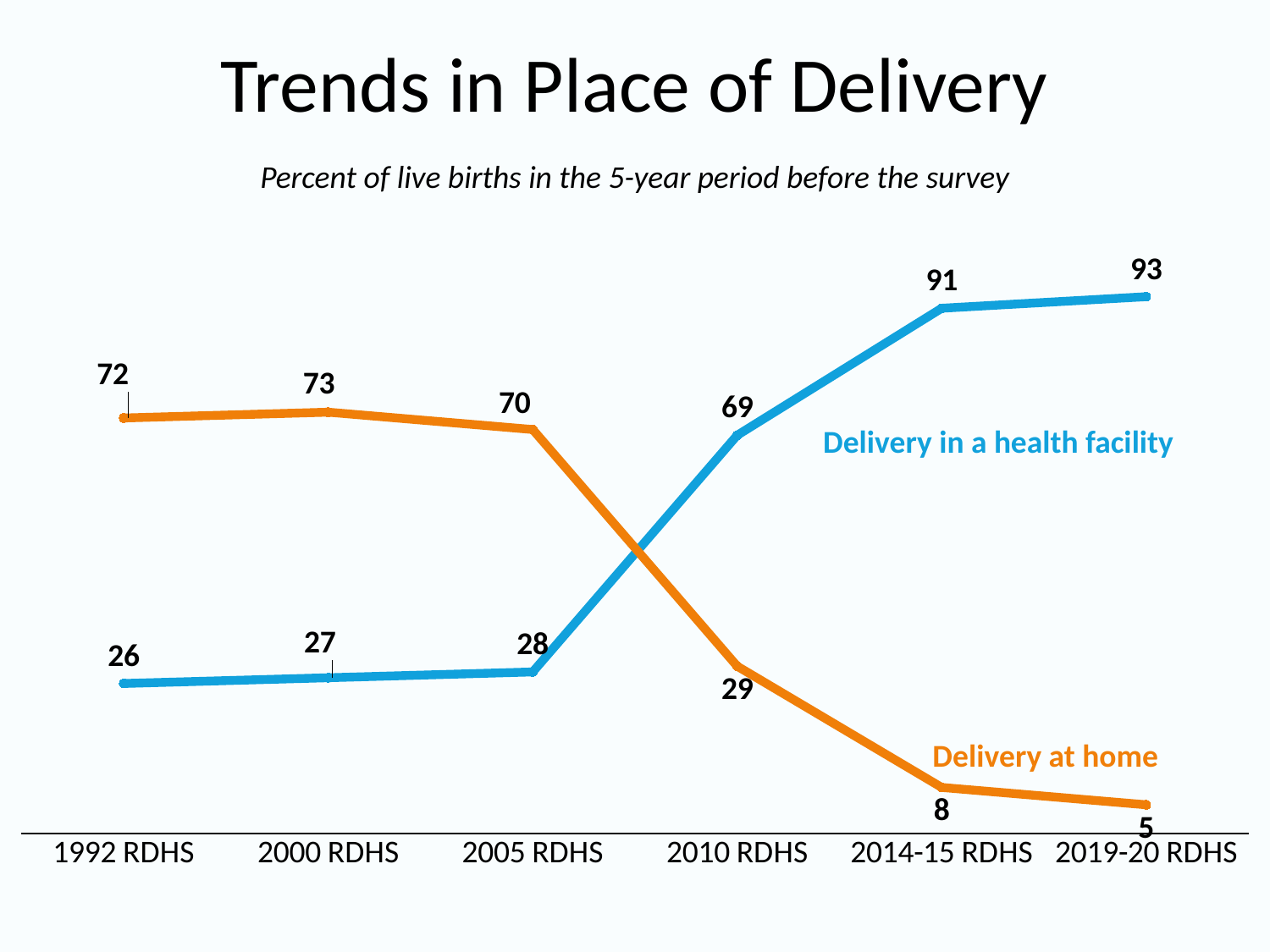

# Trends in Place of Delivery
Percent of live births in the 5-year period before the survey

### Chart

| Category | facility | home |
|---|---|---|
| 1992 RDHS | 26.0 | 72.0 |
| 2000 RDHS | 27.0 | 73.0 |
| 2005 RDHS | 28.0 | 70.0 |
| 2010 RDHS | 69.0 | 29.0 |
| 2014-15 RDHS | 91.0 | 8.0 |
| 2019-20 RDHS | 93.0 | 5.0 |
Delivery in a health facility
Delivery at home